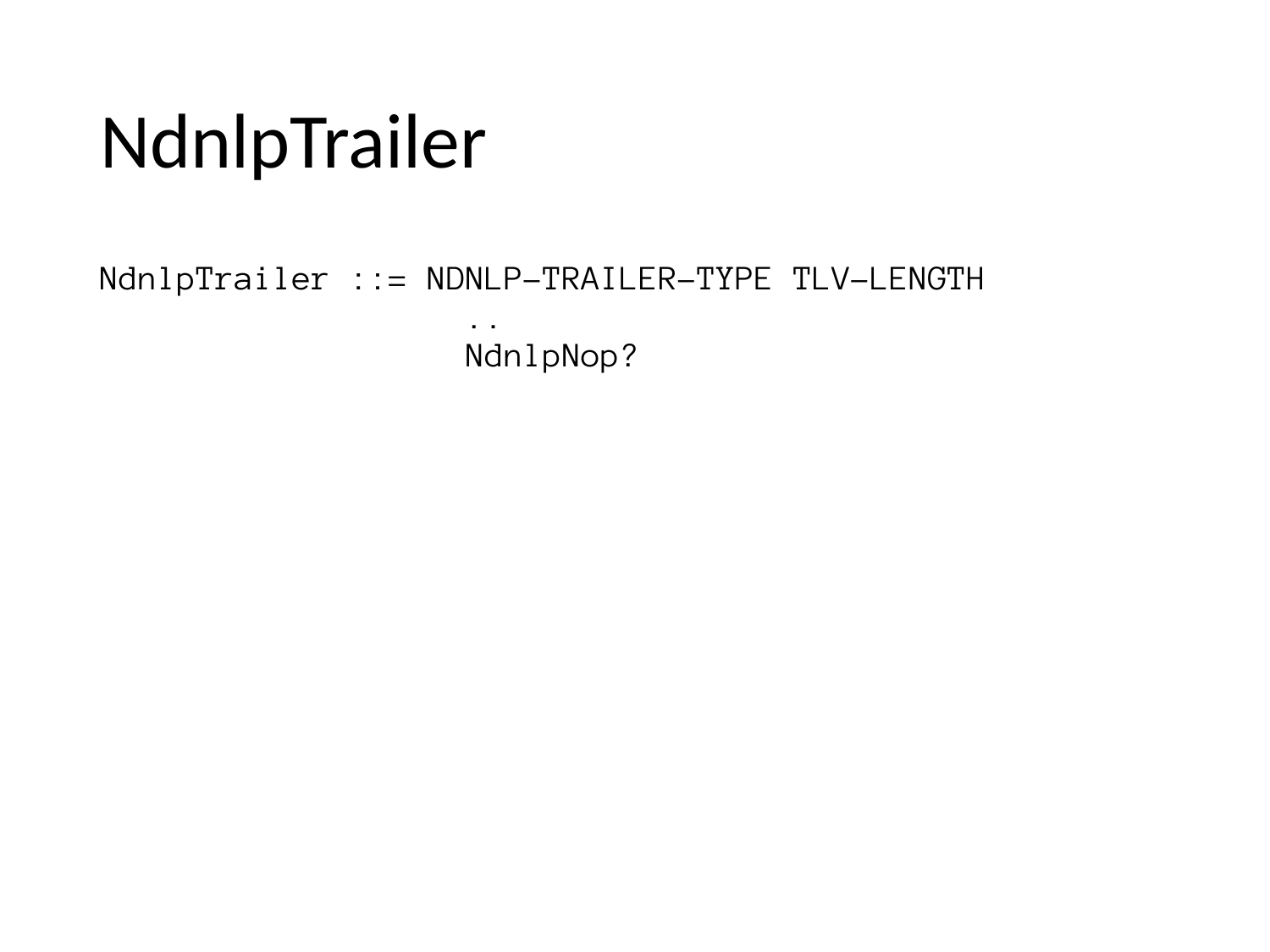

# NdnlpTrailer
NdnlpTrailer ::= NDNLP-TRAILER-TYPE TLV-LENGTH
                   ..
                   NdnlpNop?